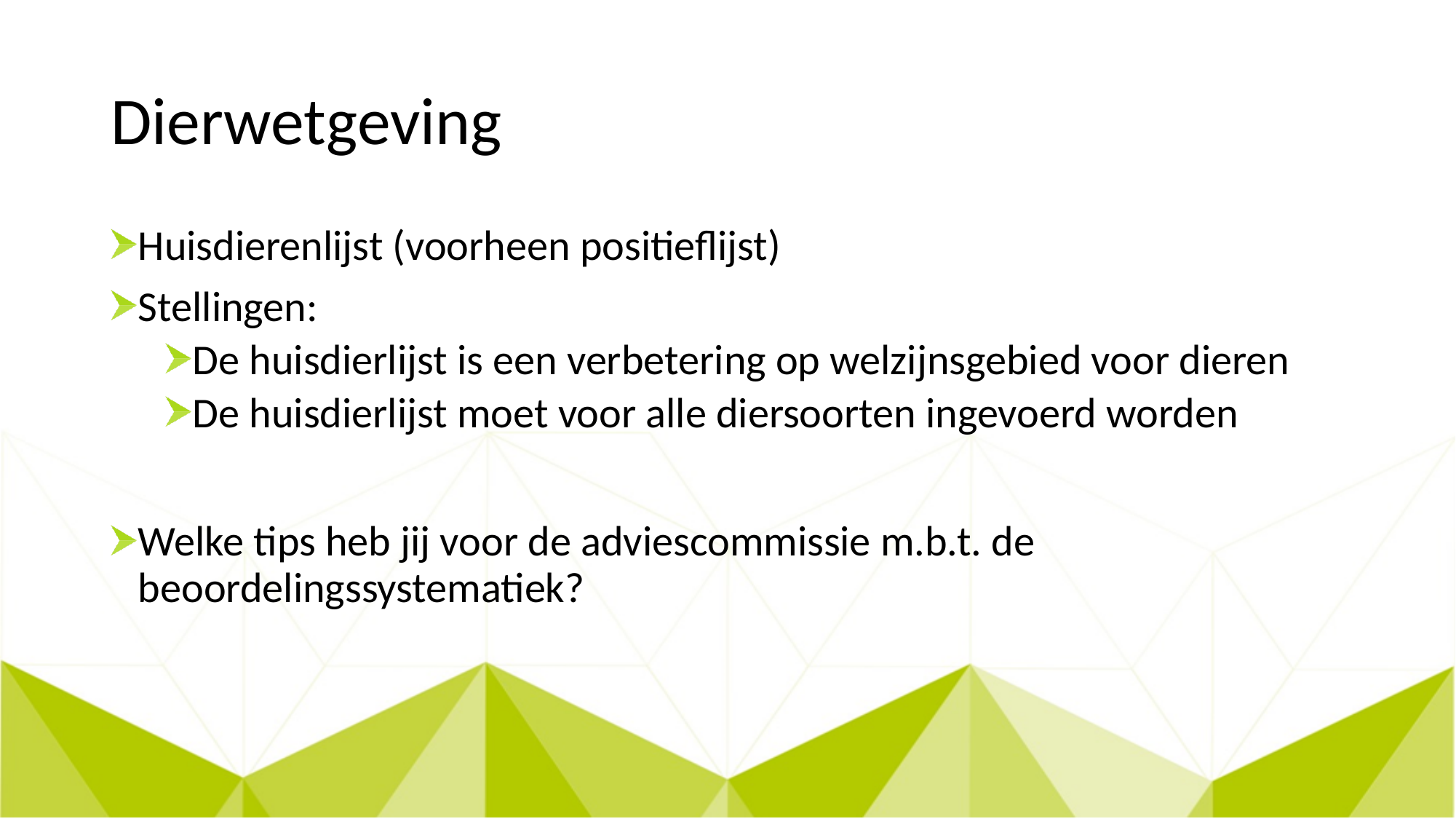

# Dierwetgeving
Huisdierenlijst (voorheen positieflijst)
Stellingen:
De huisdierlijst is een verbetering op welzijnsgebied voor dieren
De huisdierlijst moet voor alle diersoorten ingevoerd worden

Welke tips heb jij voor de adviescommissie m.b.t. de beoordelingssystematiek?